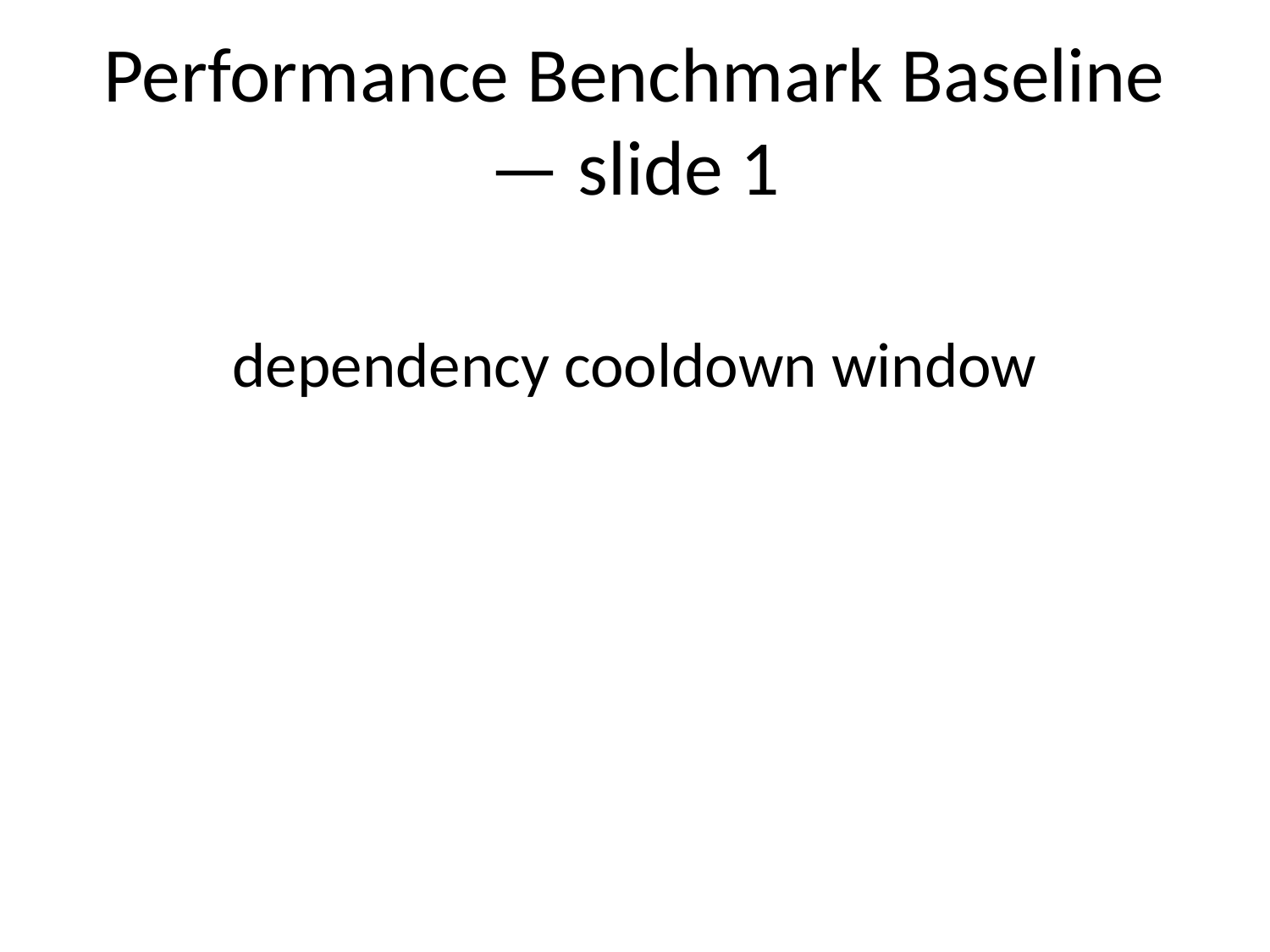

# Performance Benchmark Baseline — slide 1
dependency cooldown window